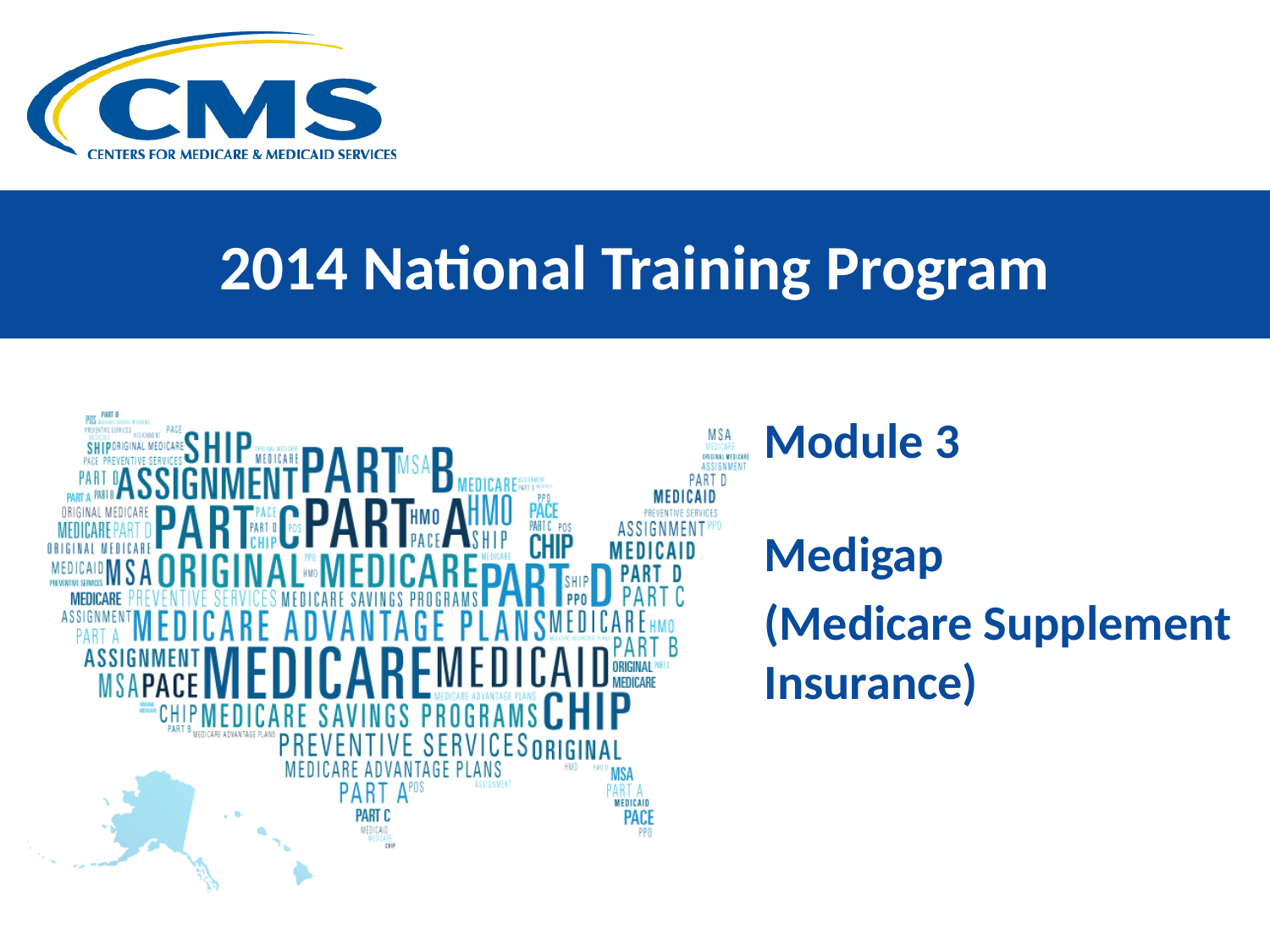

# 2014 National Training Program
Module 3

Medigap
(Medicare Supplement Insurance)